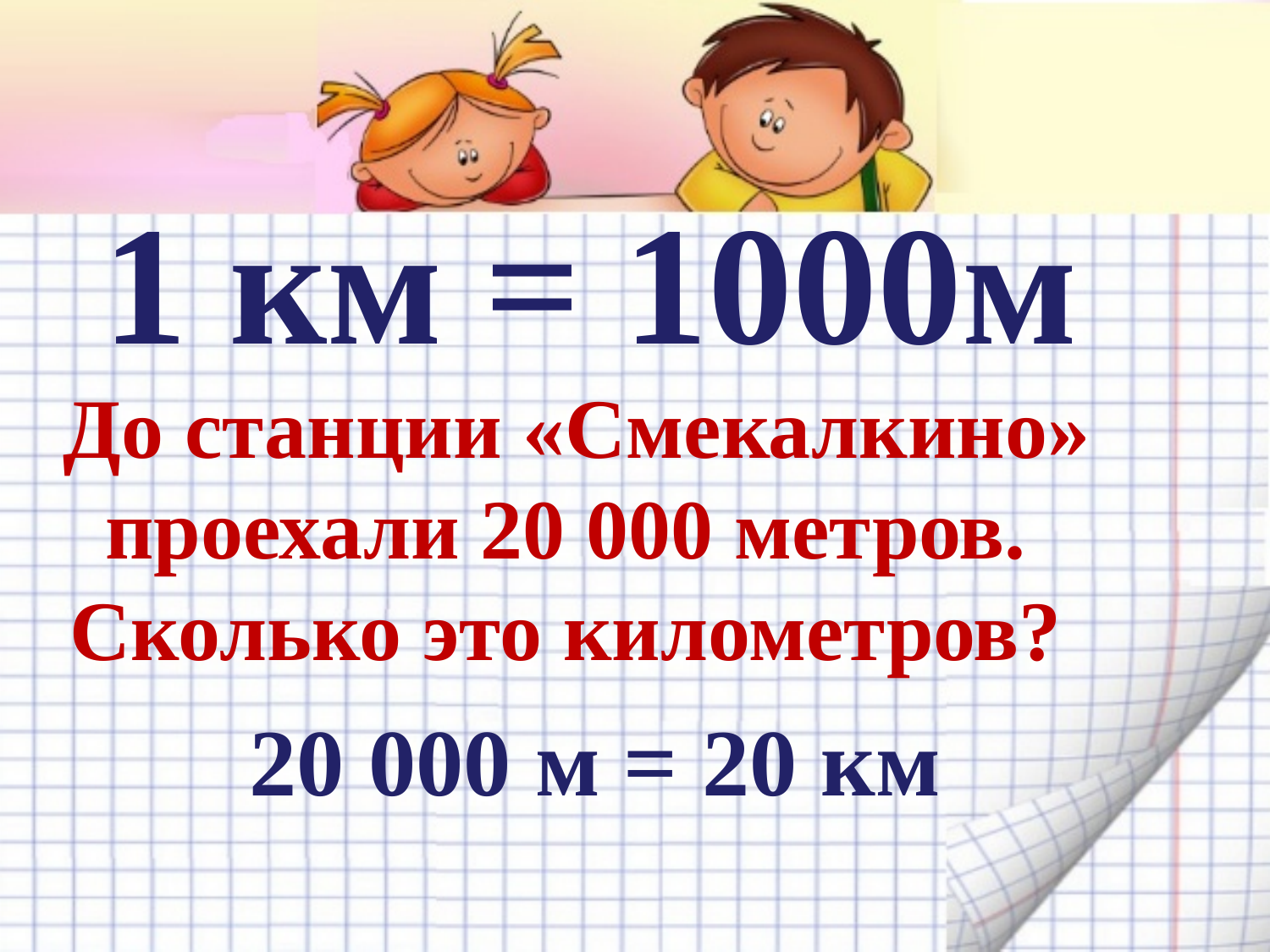

1 км = 1000м
 До станции «Смекалкино» проехали 20 000 метров. Сколько это километров?
20 000 м = 20 км